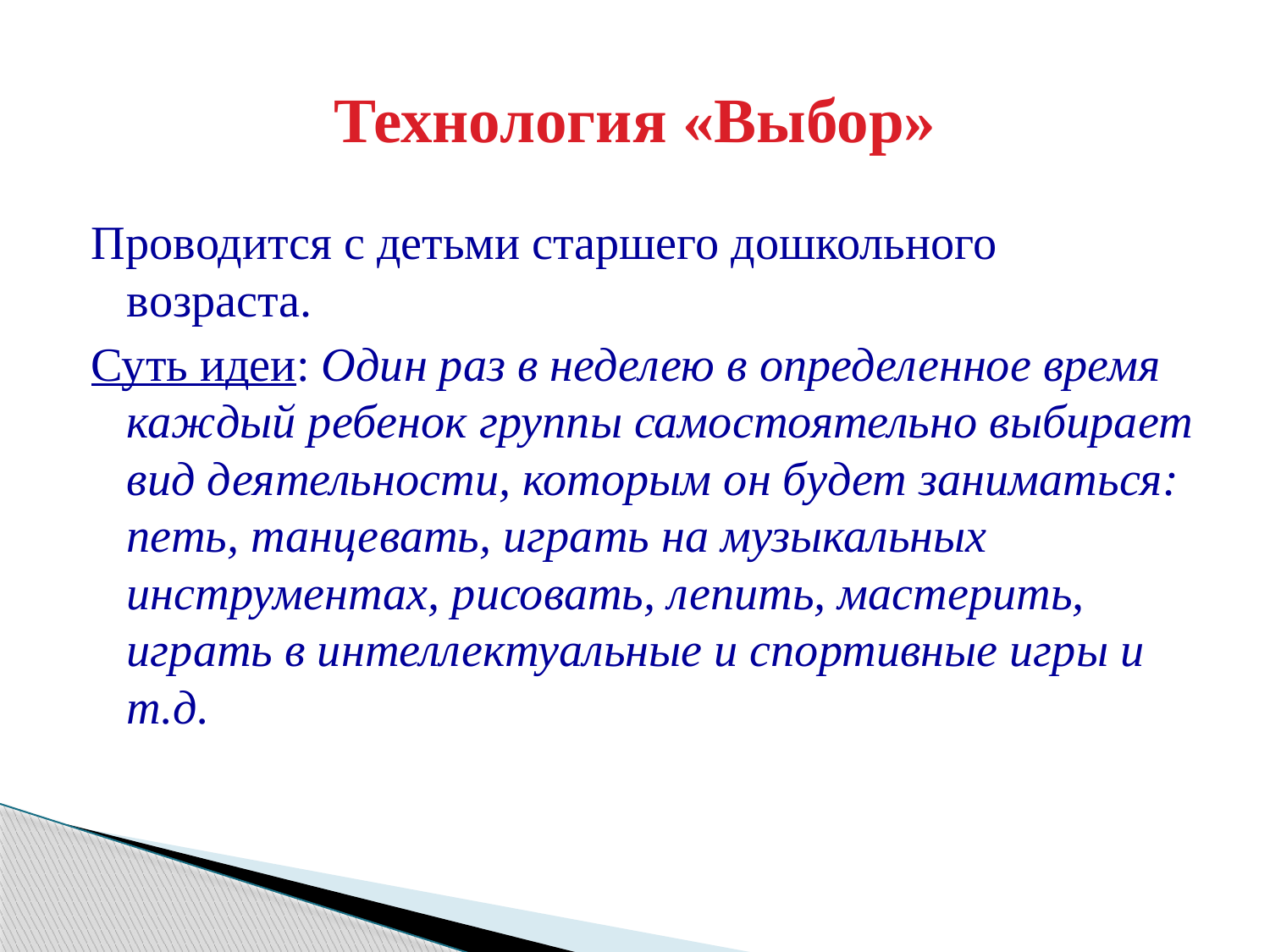

# Технология «Выбор»
Проводится с детьми старшего дошкольного возраста.
Суть идеи: Один раз в неделею в определенное время каждый ребенок группы самостоятельно выбирает вид деятельности, которым он будет заниматься: петь, танцевать, играть на музыкальных инструментах, рисовать, лепить, мастерить, играть в интеллектуальные и спортивные игры и т.д.